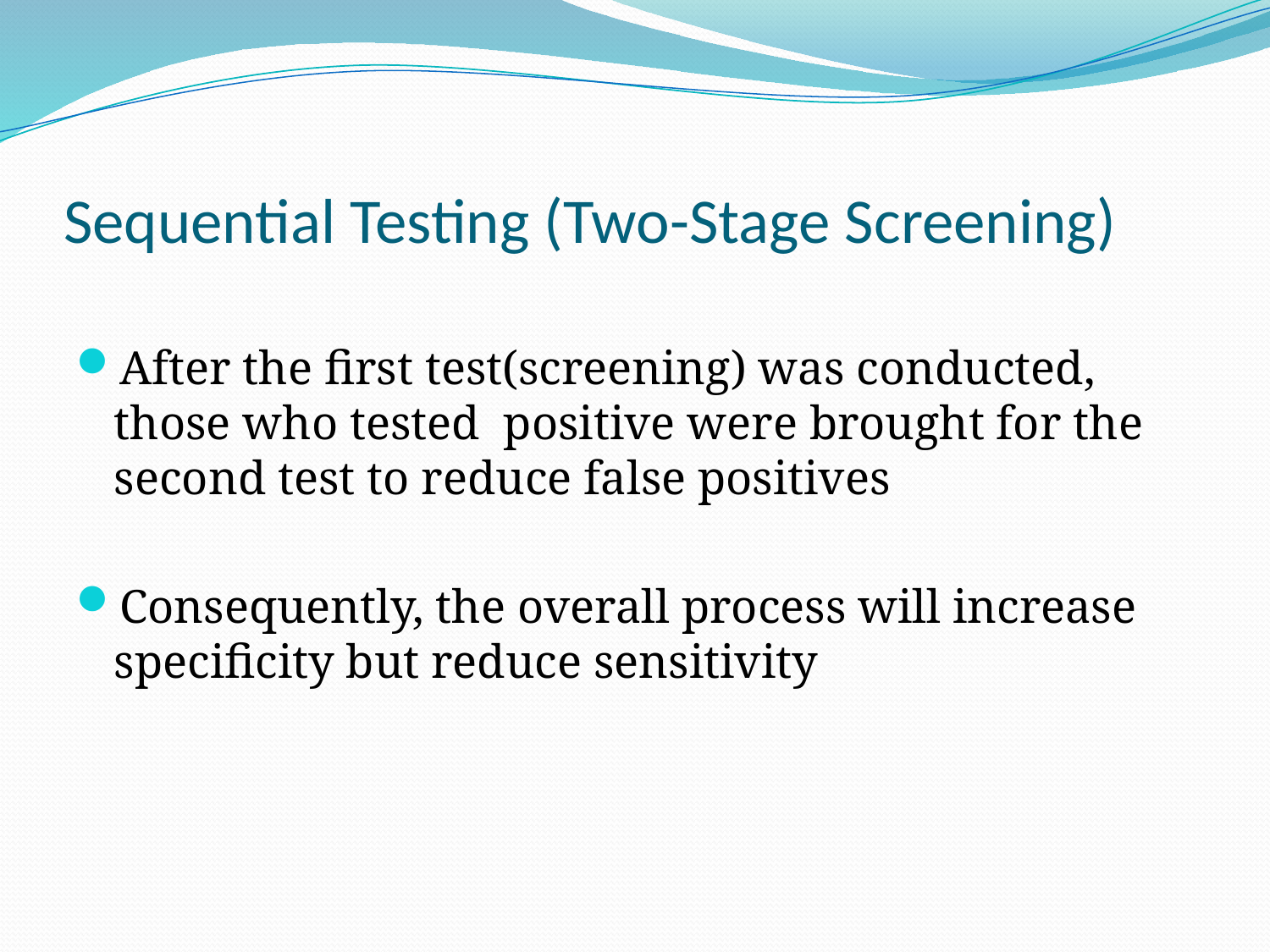

# Sequential Testing (Two-Stage Screening)

After the first test(screening) was conducted, those who tested  positive were brought for the second test to reduce false positives

Consequently, the overall process will increase specificity but reduce sensitivity